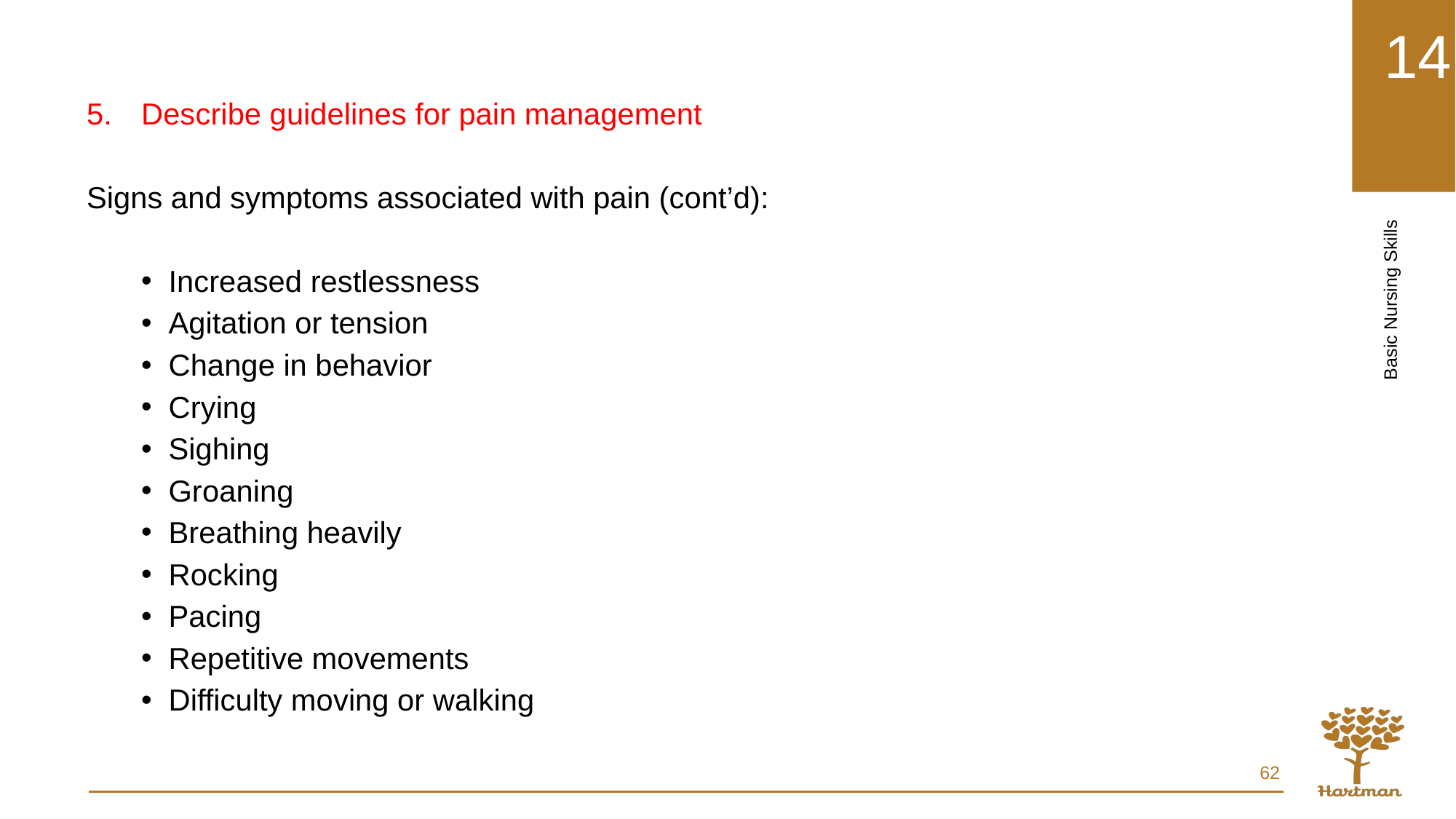

Describe guidelines for pain management

Signs and symptoms associated with pain (cont’d):

Increased restlessness
Agitation or tension
Change in behavior
Crying
Sighing
Groaning
Breathing heavily
Rocking
Pacing
Repetitive movements
Difficulty moving or walking
62